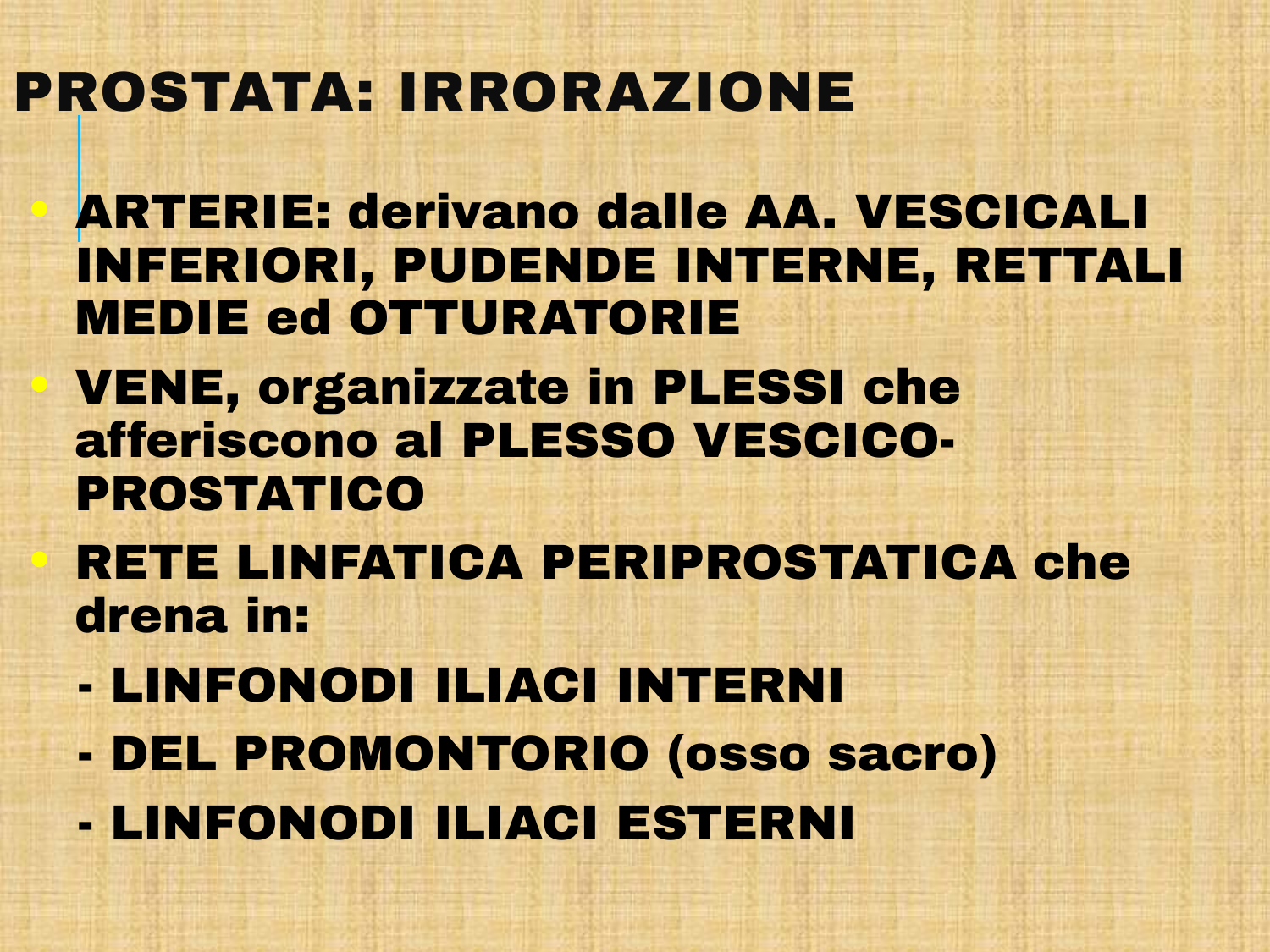

# PROSTATA: IRRORAZIONE
ARTERIE: derivano dalle AA. VESCICALI INFERIORI, PUDENDE INTERNE, RETTALI MEDIE ed OTTURATORIE
VENE, organizzate in PLESSI che afferiscono al PLESSO VESCICO-PROSTATICO
RETE LINFATICA PERIPROSTATICA che drena in:
   - LINFONODI ILIACI INTERNI
   - DEL PROMONTORIO (osso sacro)
   - LINFONODI ILIACI ESTERNI